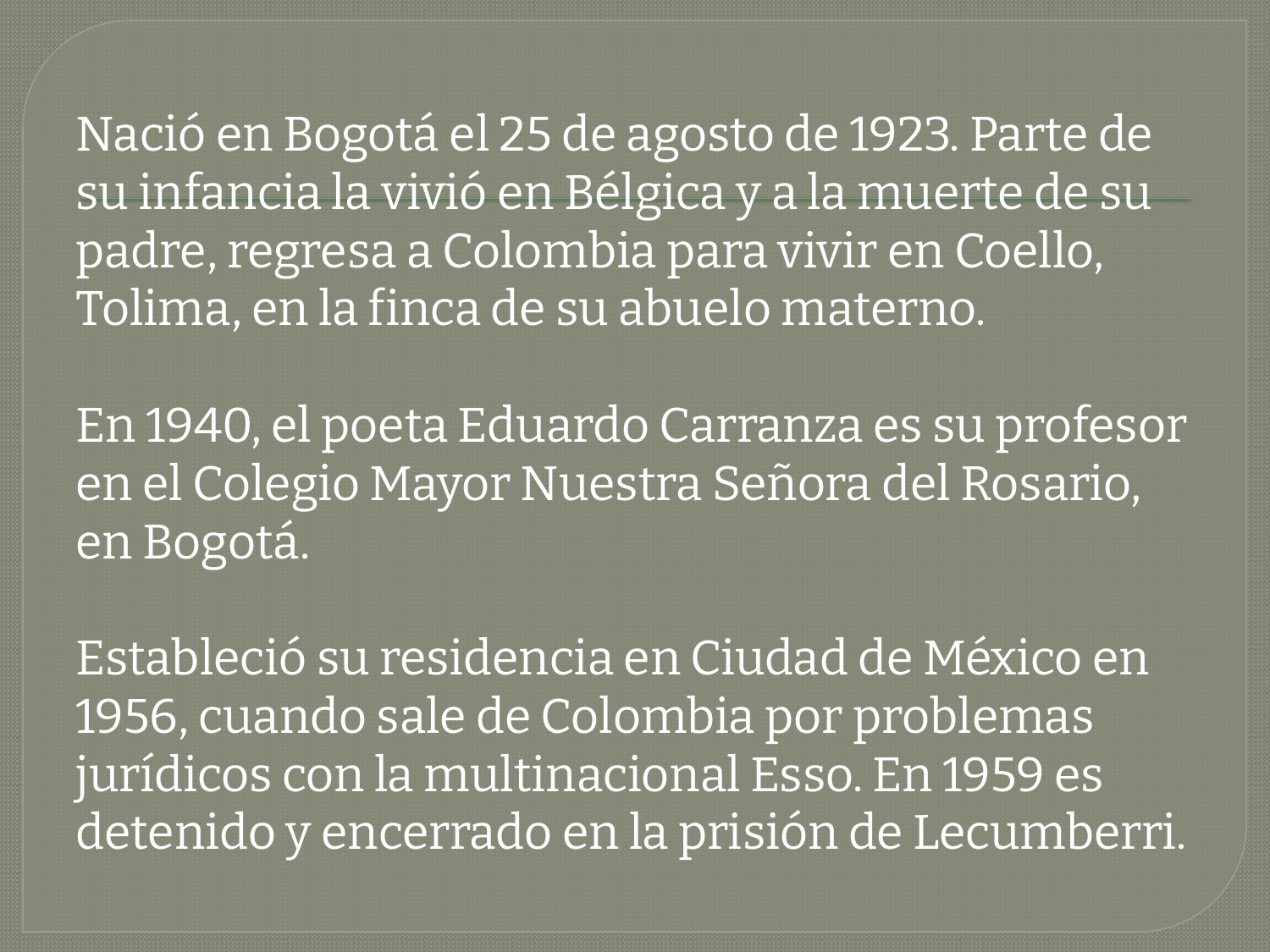

Nació en Bogotá el 25 de agosto de 1923. Parte de su infancia la vivió en Bélgica y a la muerte de su padre, regresa a Colombia para vivir en Coello, Tolima, en la finca de su abuelo materno.

En 1940, el poeta Eduardo Carranza es su profesor en el Colegio Mayor Nuestra Señora del Rosario, en Bogotá.
Estableció su residencia en Ciudad de México en 1956, cuando sale de Colombia por problemas  jurídicos con la multinacional Esso. En 1959 es detenido y encerrado en la prisión de Lecumberri.